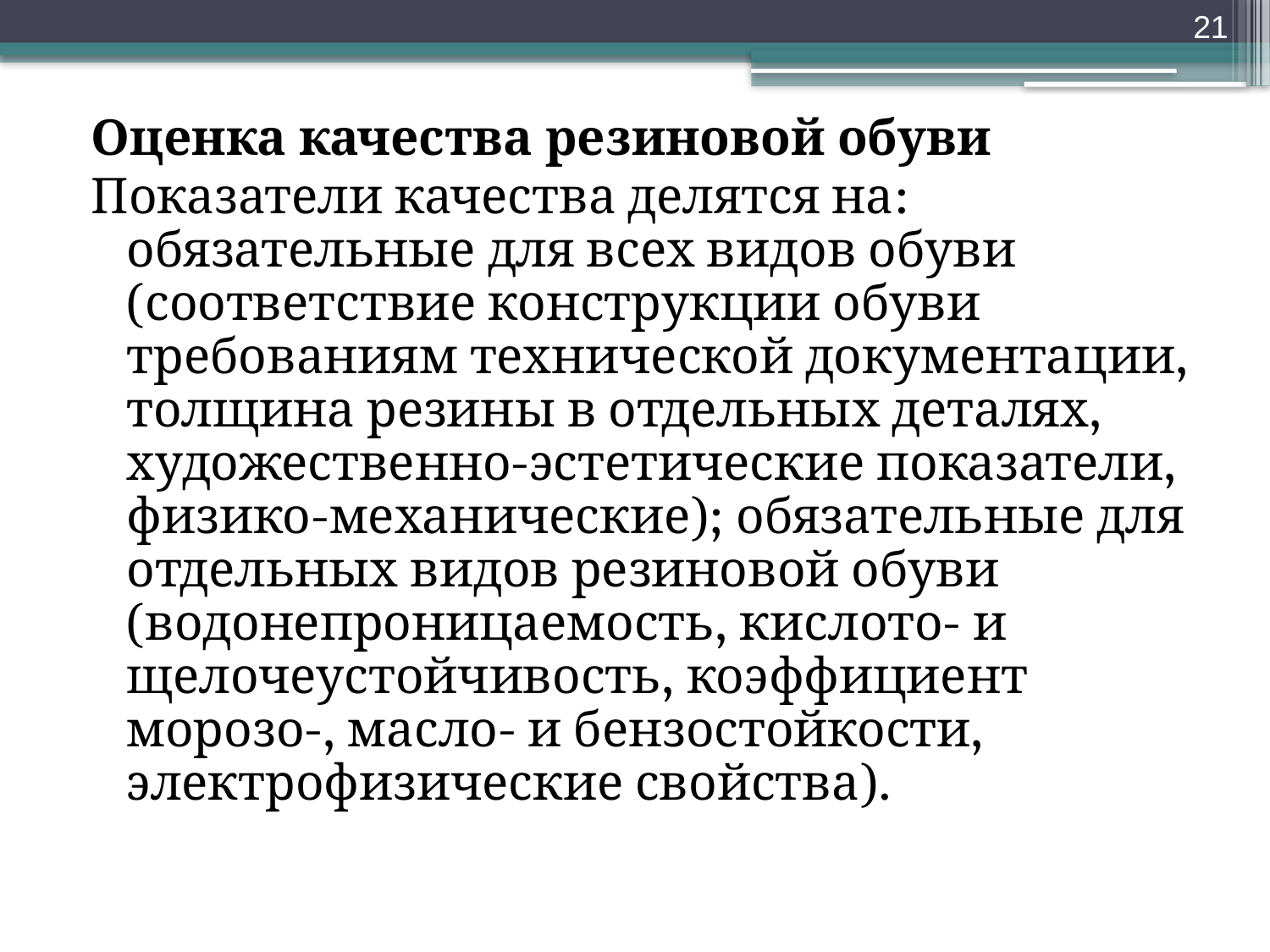

21
Оценка качества резиновой обуви
Показатели качества делятся на: обязательные для всех видов обуви (соответствие конструкции обуви требованиям технической документации, толщина резины в отдельных деталях, художественно-эстетические показатели, физико-механические); обязательные для отдельных видов резиновой обуви (водонепроницаемость, кислото- и щелочеустойчивость, коэффициент морозо-, масло- и бензостойкости, электрофизические свойства).